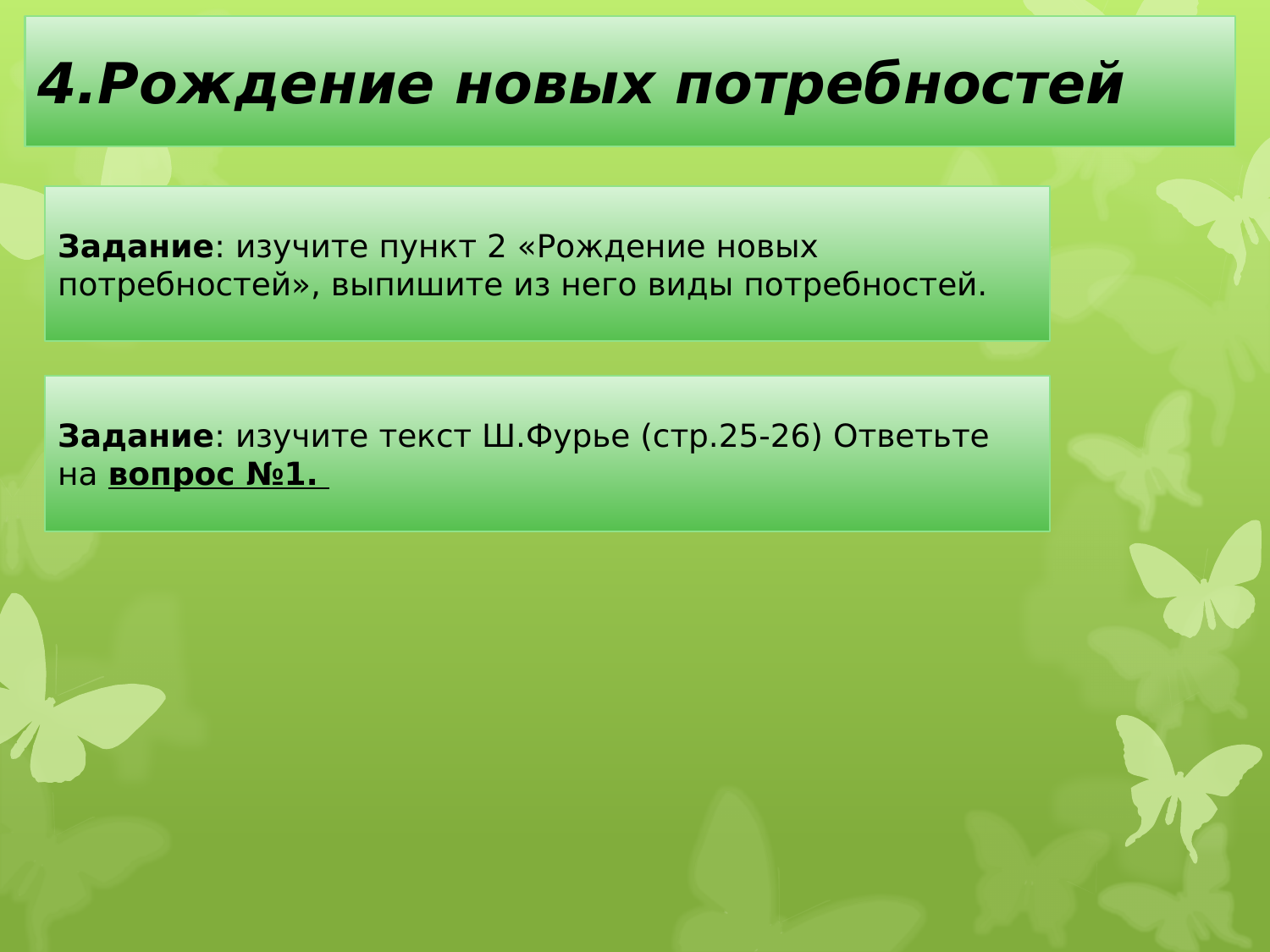

# 4.Рождение новых потребностей
Задание: изучите пункт 2 «Рождение новых потребностей», выпишите из него виды потребностей.
Задание: изучите текст Ш.Фурье (стр.25-26) Ответьте на вопрос №1.